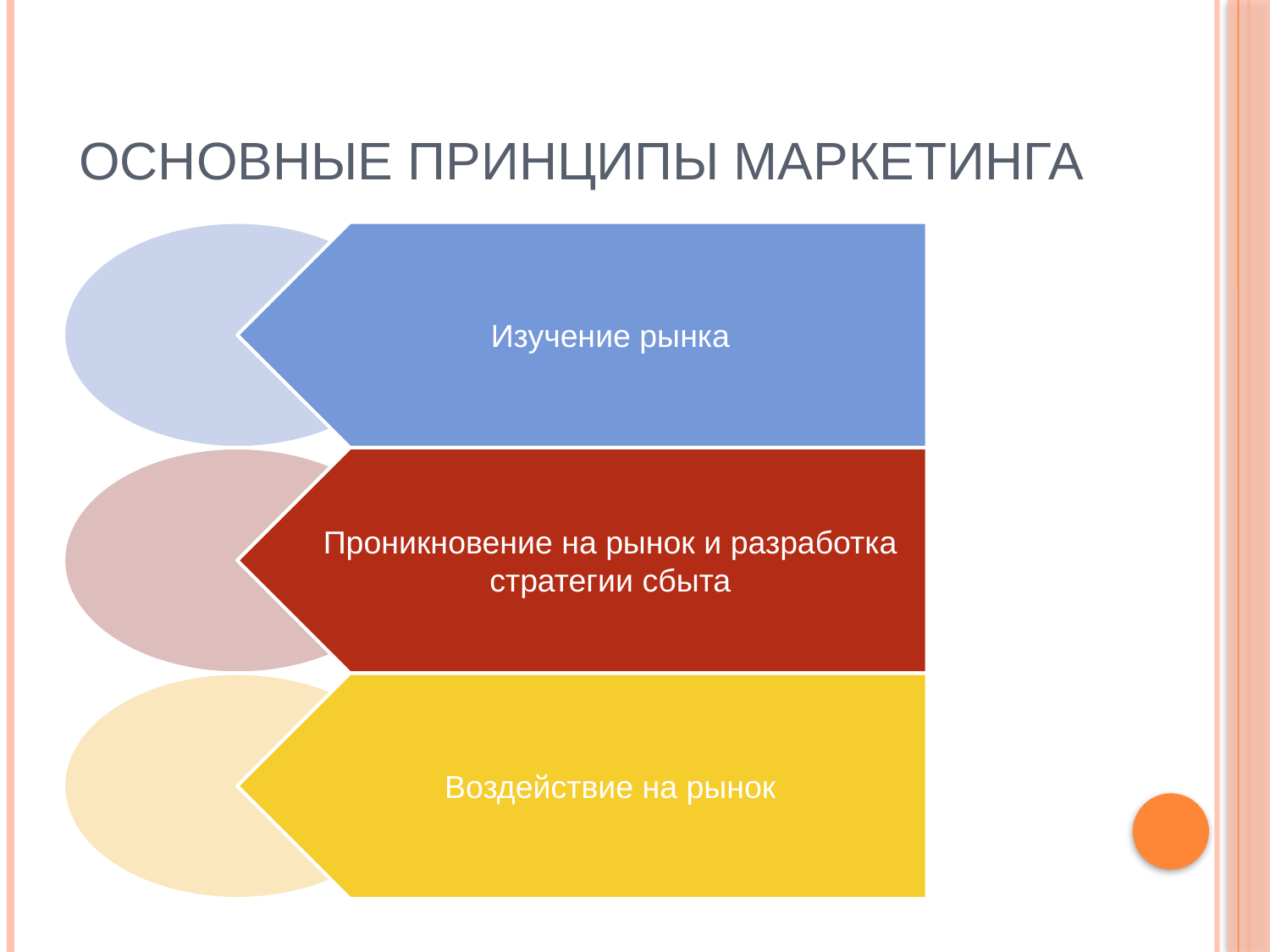

# Основные принципы маркетинга
Изучение рынка
Проникновение на рынок и разработка стратегии сбыта
Воздействие на рынок